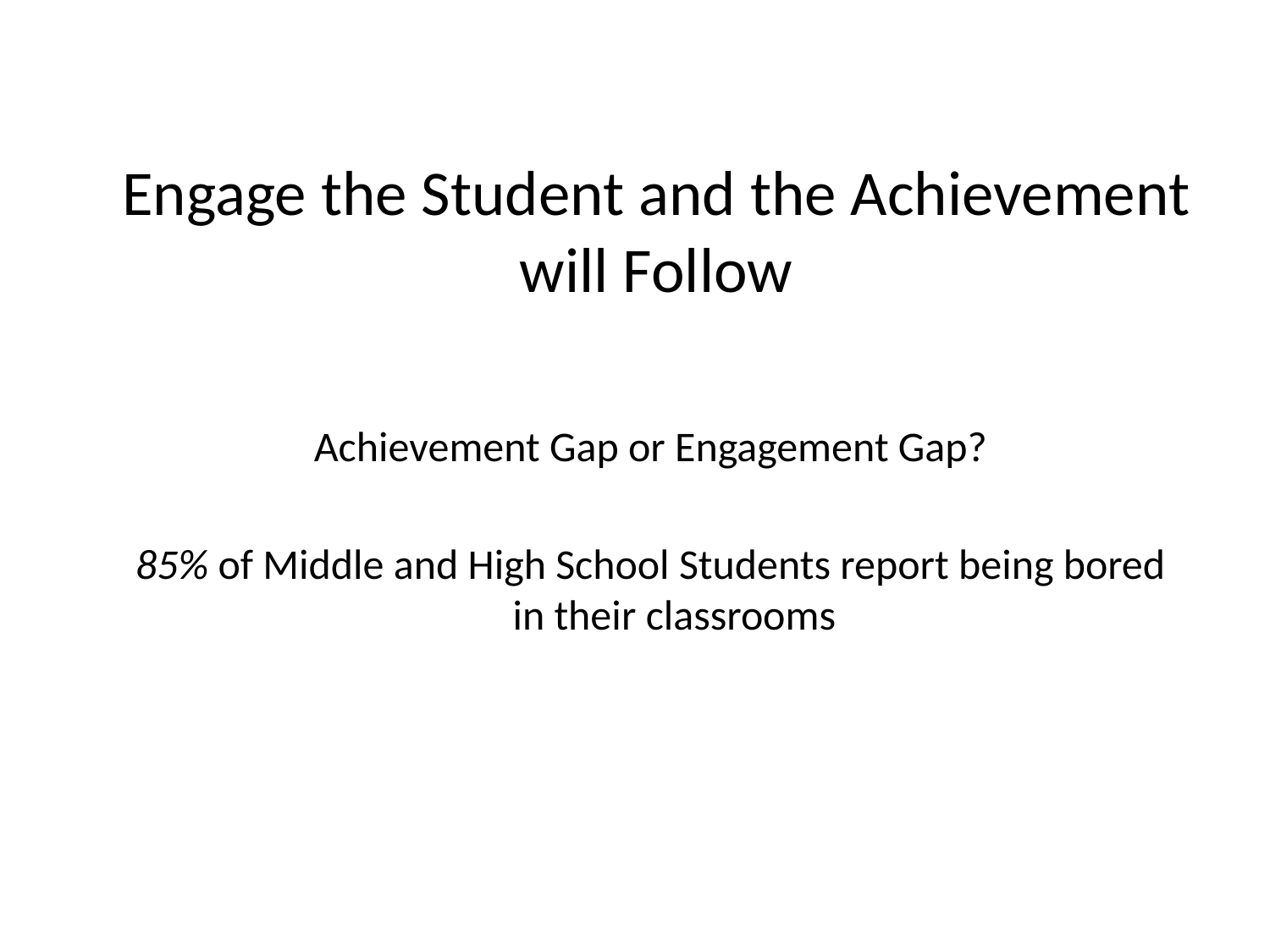

# Engage the Student and the Achievement will Follow
Achievement Gap or Engagement Gap?

85% of Middle and High School Students report being bored in their classrooms